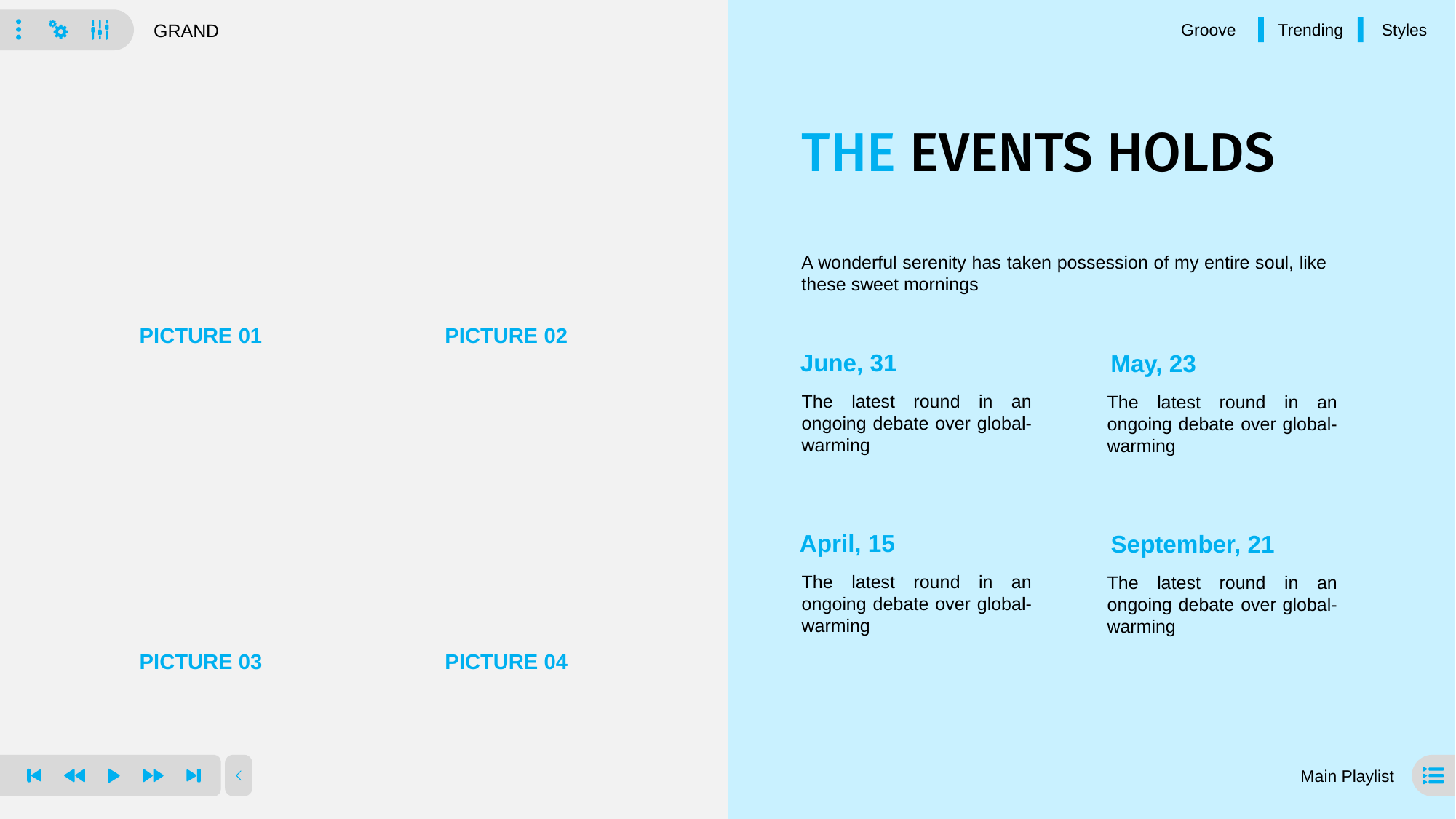

GRAND
Groove
Trending
Styles

THE EVENTS HOLDS
A wonderful serenity has taken possession of my entire soul, like these sweet mornings
PICTURE 01
PICTURE 02
June, 31
May, 23
The latest round in an ongoing debate over global-warming
The latest round in an ongoing debate over global-warming

April, 15
September, 21
The latest round in an ongoing debate over global-warming
The latest round in an ongoing debate over global-warming
PICTURE 03
PICTURE 04

Main Playlist